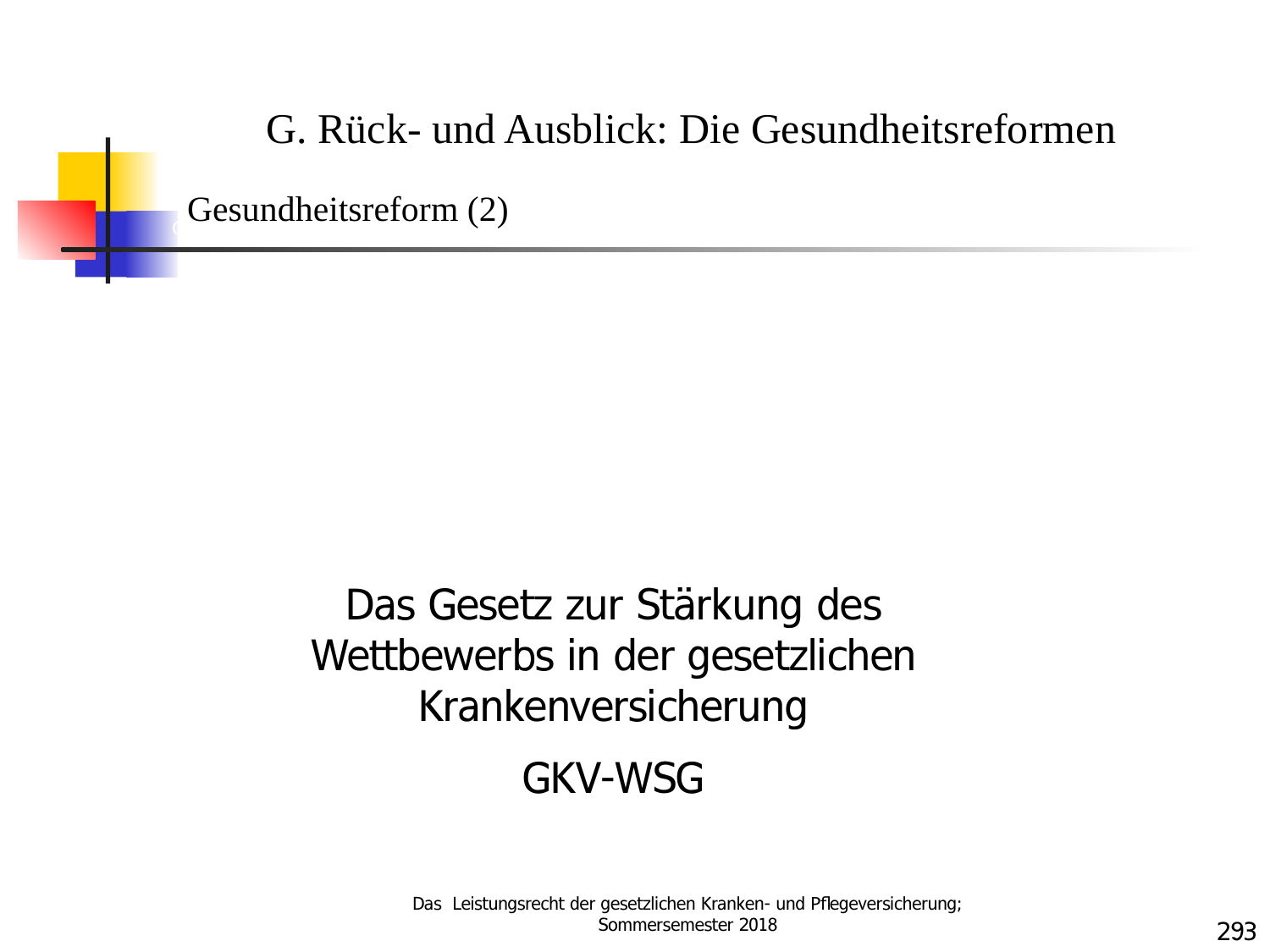

Gesundheitsreform
G. Rück- und Ausblick: Die Gesundheitsreformen
Gesundheitsreform (2)
Krankheit
Das Gesetz zur Stärkung des Wettbewerbs in der gesetzlichen Krankenversicherung
GKV-WSG
Das  Leistungsrecht der gesetzlichen Kranken- und Pflegeversicherung; Sommersemester 2018
293